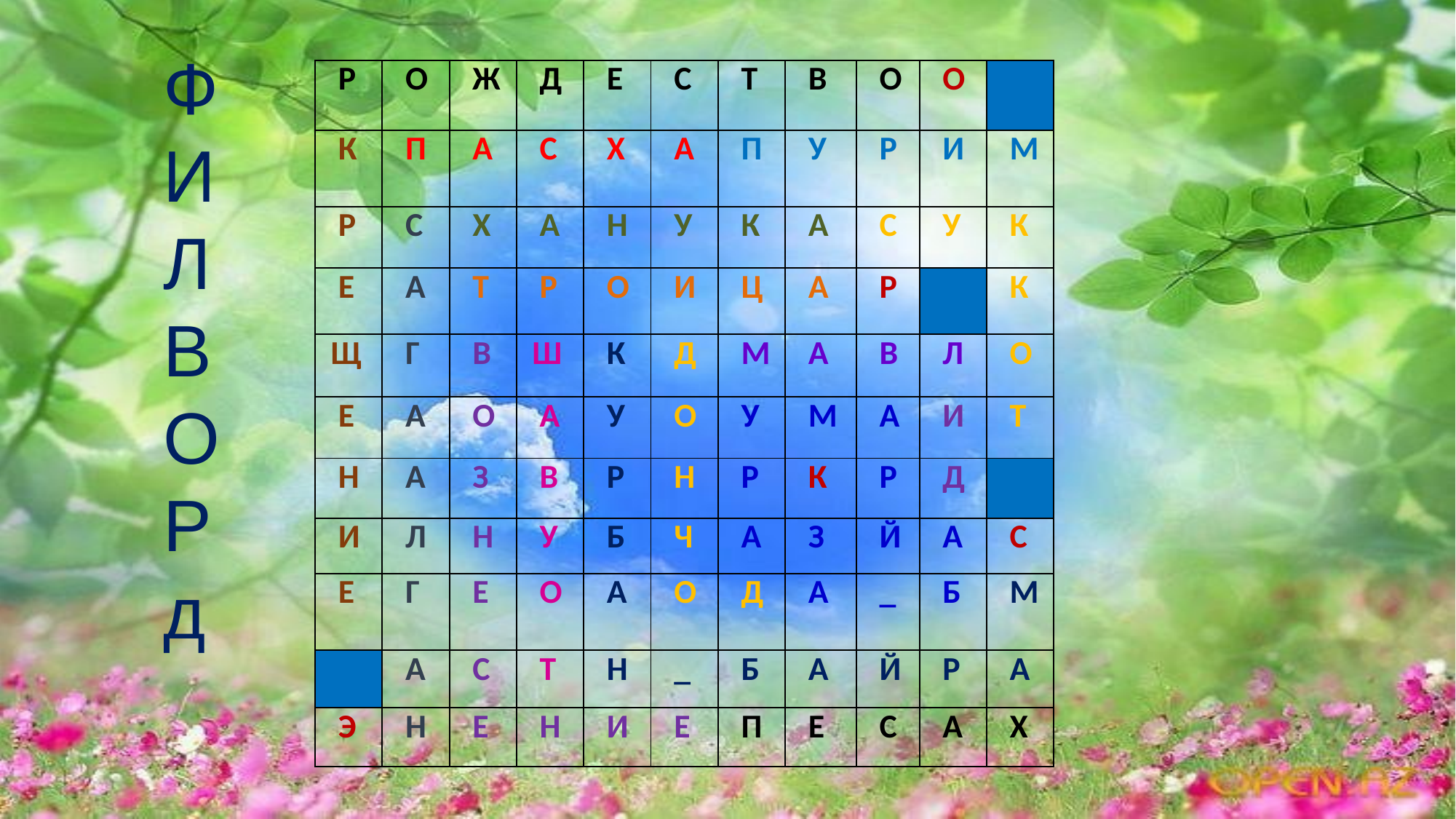

Ф
И
Л
В
О
Р
д

| Р | О | Ж | Д | Е | С | Т | В | О | О |  |
| --- | --- | --- | --- | --- | --- | --- | --- | --- | --- | --- |
| К | П | А | С | Х | А | П | У | Р | И | М |
| Р | С | Х | А | Н | У | К | А | С | У | К |
| Е | А | Т | Р | О | И | Ц | А | Р |  | К |
| Щ | Г | В | Ш | К | Д | М | А | В | Л | О |
| Е | А | О | А | У | О | У | М | А | И | Т |
| Н | А | З | В | Р | Н | Р | К | Р | Д |  |
| И | Л | Н | У | Б | Ч | А | З | Й | А | С |
| Е | Г | Е | О | А | О | Д | А | \_ | Б | М |
|  | А | С | Т | Н | \_ | Б | А | Й | Р | А |
| Э | Н | Е | Н | И | Е | П | Е | C | А | Х |